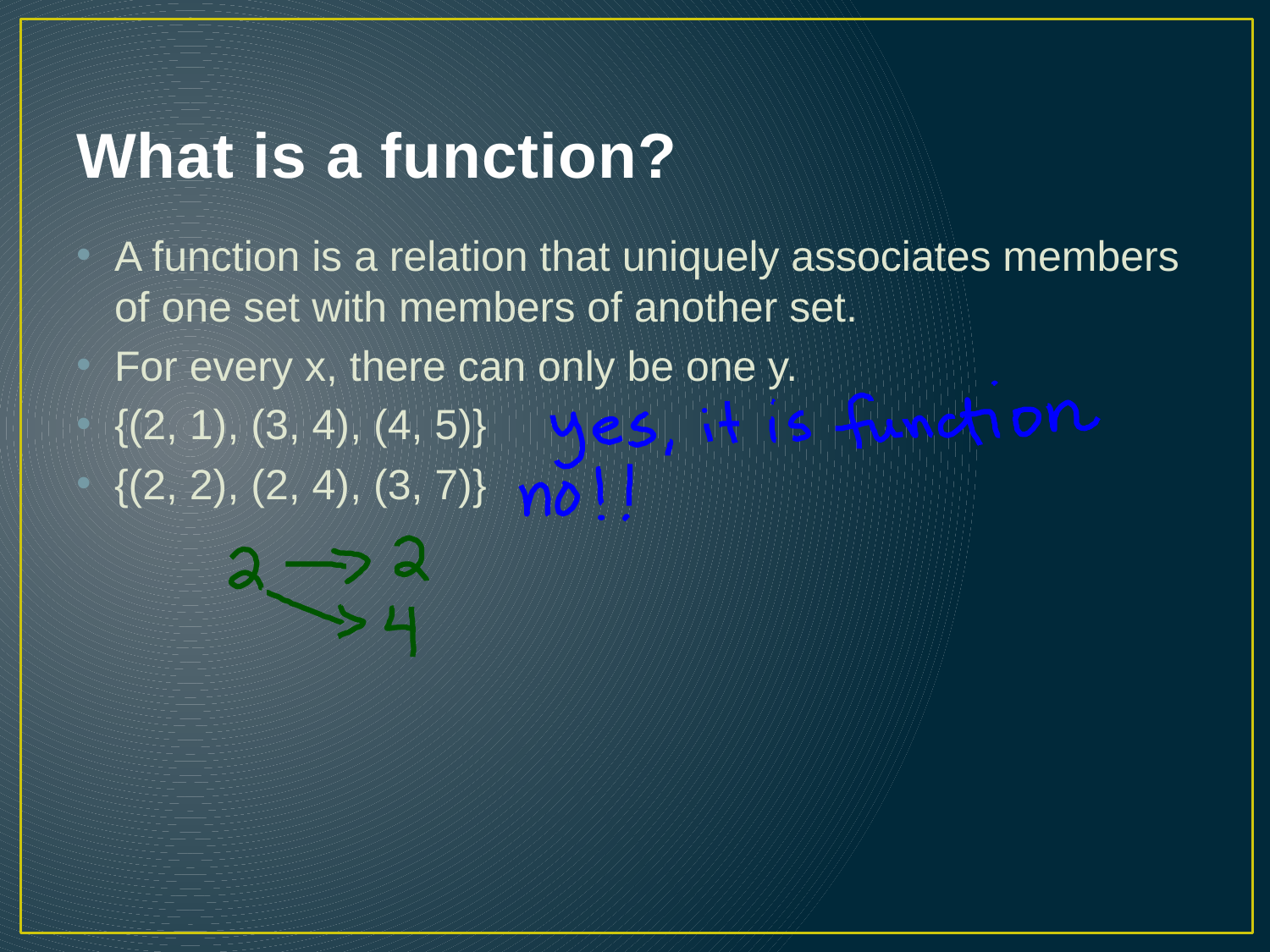

# What is a function?
A function is a relation that uniquely associates members of one set with members of another set.
For every x, there can only be one y.
{(2, 1), (3, 4), (4, 5)}
{(2, 2), (2, 4), (3, 7)}